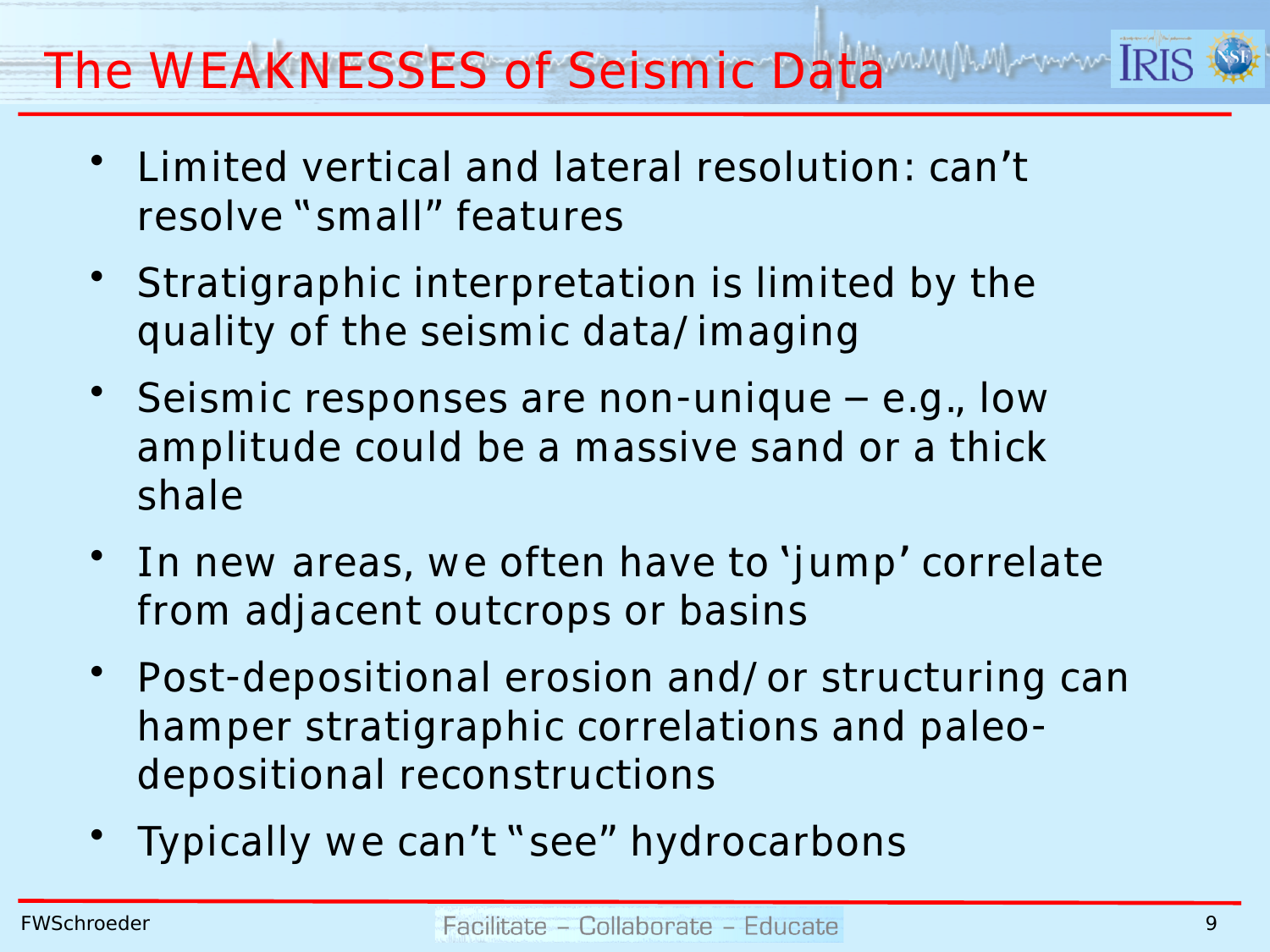

# The WEAKNESSES of Seismic Data
Limited vertical and lateral resolution: can’t resolve “small” features
Stratigraphic interpretation is limited by the quality of the seismic data/imaging
Seismic responses are non-unique – e.g., low amplitude could be a massive sand or a thick shale
In new areas, we often have to ‘jump’ correlate from adjacent outcrops or basins
Post-depositional erosion and/or structuring can hamper stratigraphic correlations and paleo-depositional reconstructions
Typically we can’t “see” hydrocarbons